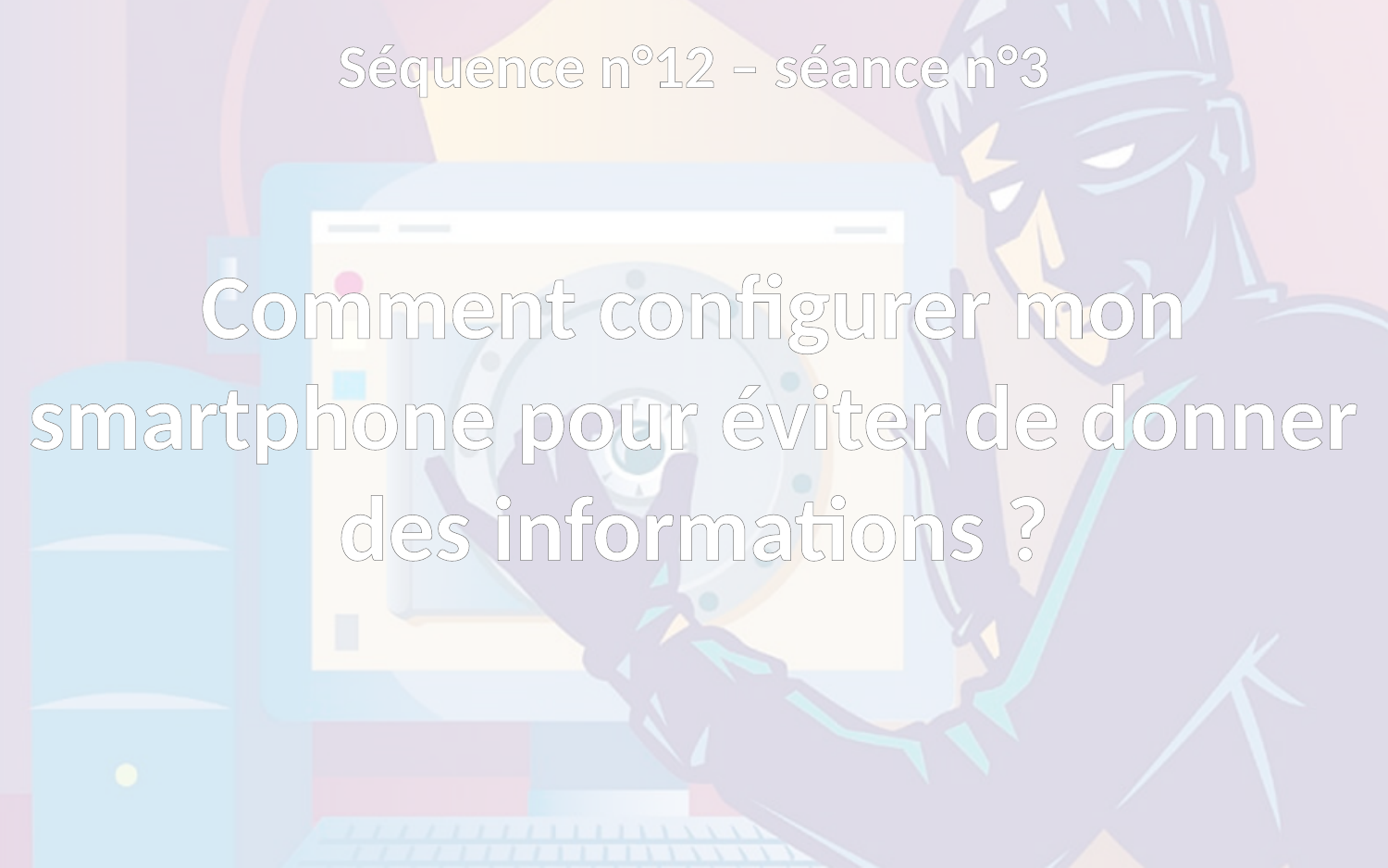

Séquence n°12 – séance n°3
Comment configurer mon smartphone pour éviter de donner des informations ?